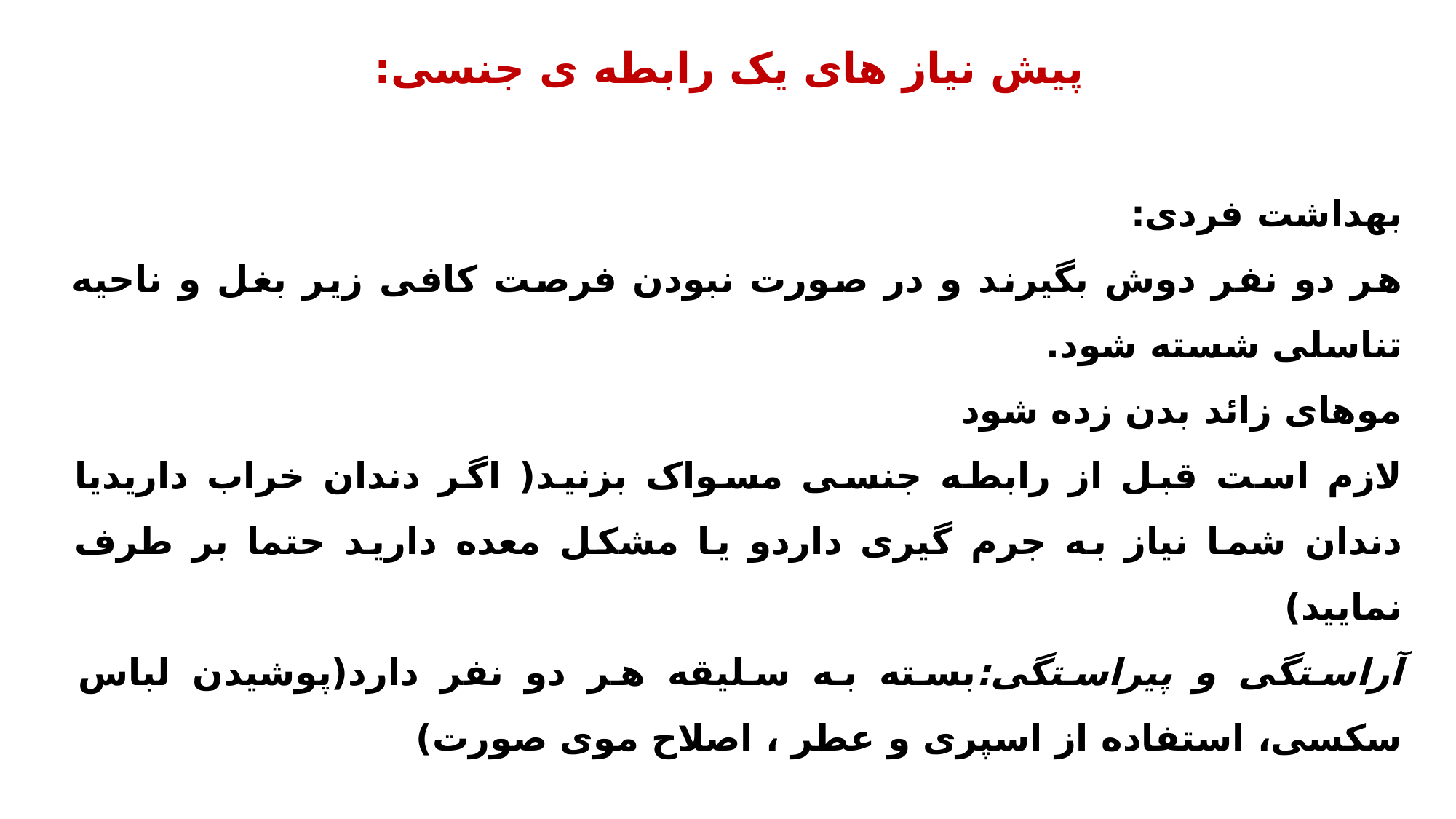

پیش نیاز های یک رابطه ی جنسی:

بهداشت فردی:
هر دو نفر دوش بگیرند و در صورت نبودن فرصت کافی زیر بغل و ناحیه تناسلی شسته شود.
موهای زائد بدن زده شود
لازم است قبل از رابطه جنسی مسواک بزنید( اگر دندان خراب داریدیا دندان شما نیاز به جرم گیری داردو یا مشکل معده دارید حتما بر طرف نمایید)
آراستگی و پیراستگی:بسته به سلیقه هر دو نفر دارد(پوشیدن لباس سکسی، استفاده از اسپری و عطر ، اصلاح موی صورت)
31